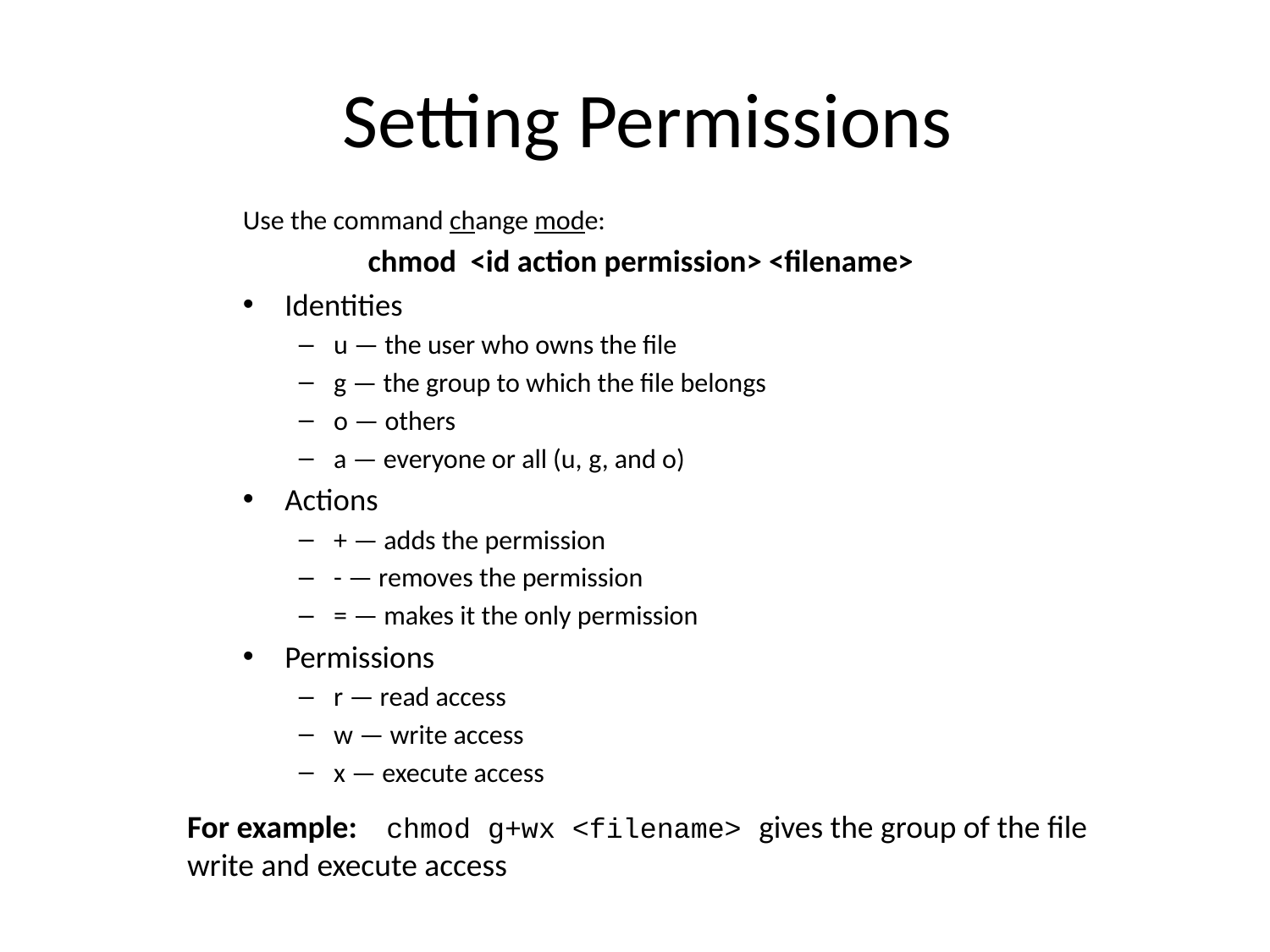

# Setting Permissions
Use the command change mode:
chmod  <id action permission> <filename>
Identities
u — the user who owns the file
g — the group to which the file belongs
o — others
a — everyone or all (u, g, and o)
Actions
+ — adds the permission
- — removes the permission
= — makes it the only permission
Permissions
r — read access
w — write access
x — execute access

For example:    chmod g+wx <filename> gives the group of the file write and execute access